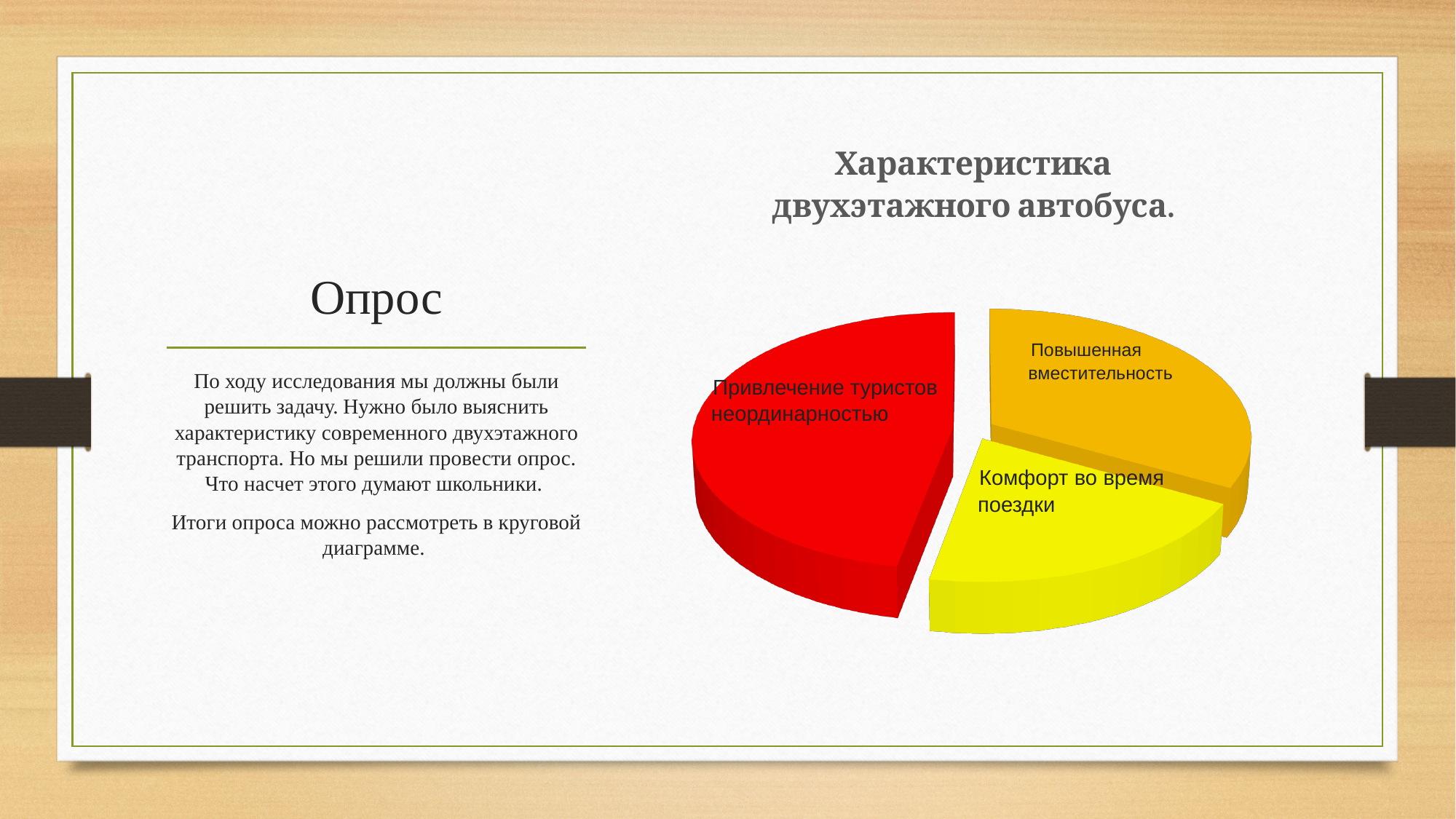

[unsupported chart]

# Опрос
 Повышенная
 вместительность
По ходу исследования мы должны были решить задачу. Нужно было выяснить характеристику современного двухэтажного транспорта. Но мы решили провести опрос. Что насчет этого думают школьники.
Итоги опроса можно рассмотреть в круговой диаграмме.
 Привлечение туристов
 неординарностью
 Комфорт во время
 поездки